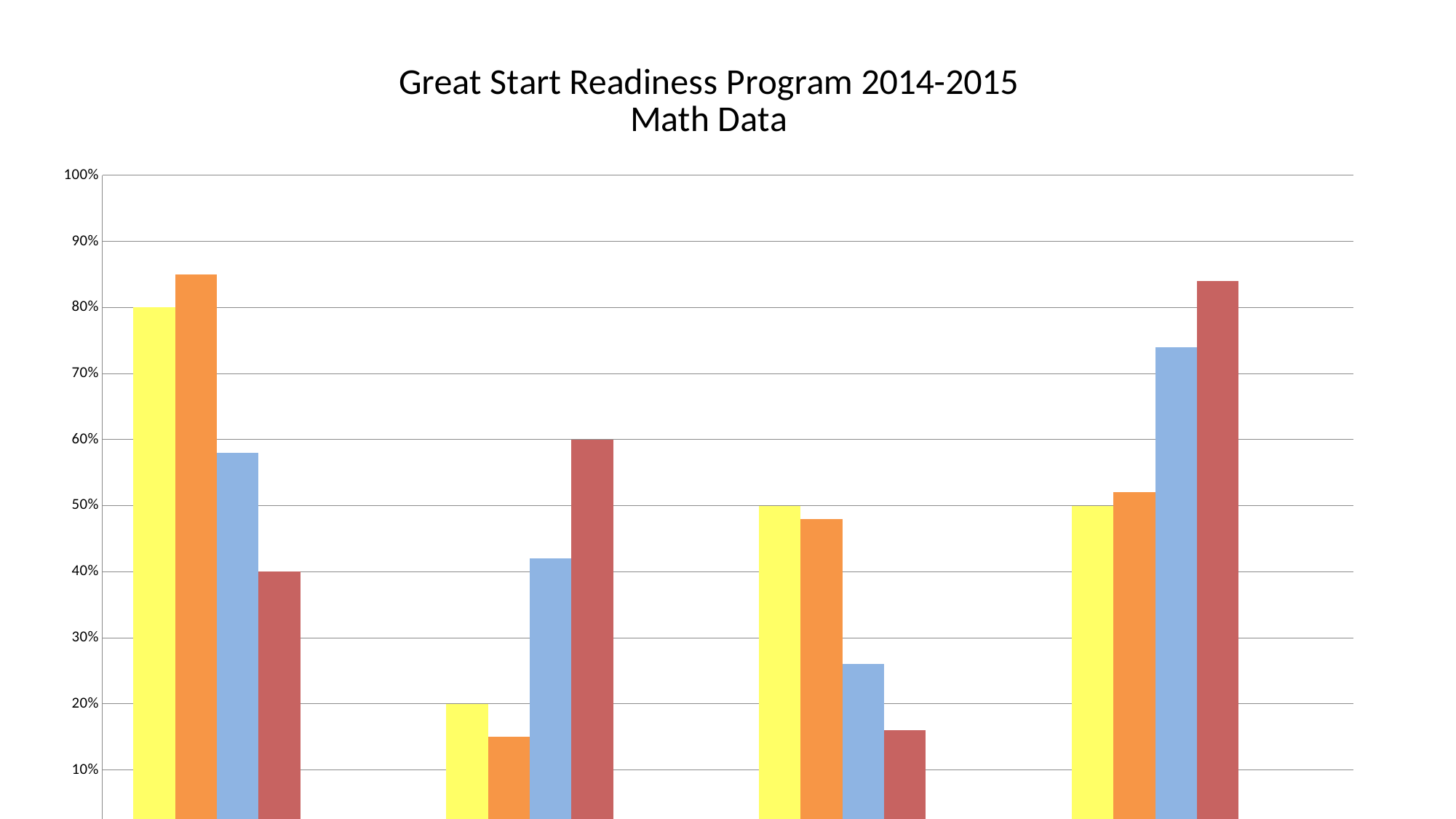

### Chart: Great Start Readiness Program 2014-2015
Math Data

| Category | Numbers | Spacial Reasoning | Compares/Measures | Patterns  |  |  |
|---|---|---|---|---|---|---|
| Fall Below | 0.8 | 0.85 | 0.58 | 0.4 | None | None |
| Fall Meeting/Exceeding | 0.2 | 0.15 | 0.42 | 0.6 | None | None |
| Winter Below | 0.5 | 0.48 | 0.26 | 0.16 | None | None |
| Winter Meeting/Exceeding | 0.5 | 0.52 | 0.74 | 0.84 | None | None |